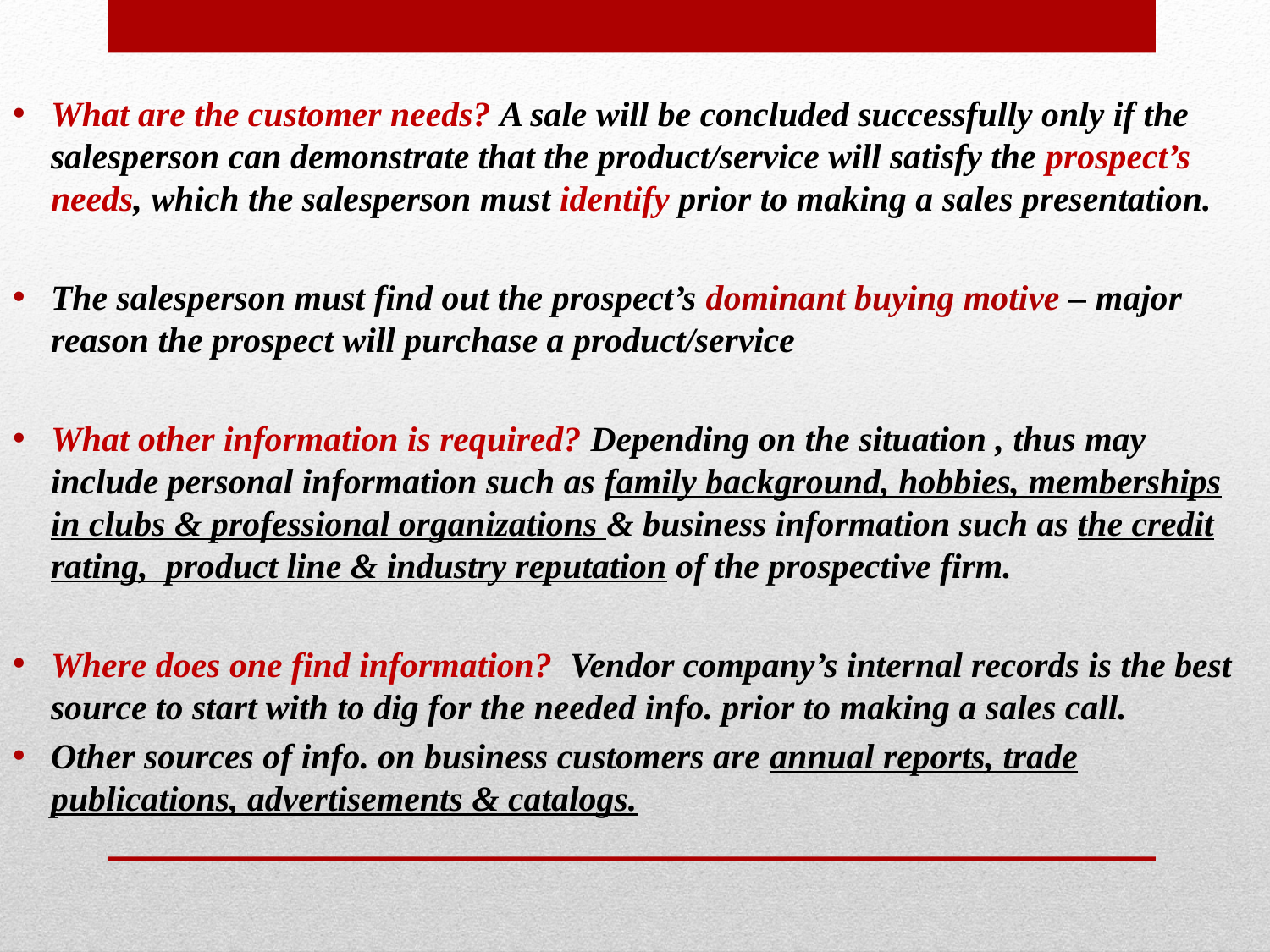

What are the customer needs? A sale will be concluded successfully only if the salesperson can demonstrate that the product/service will satisfy the prospect’s needs, which the salesperson must identify prior to making a sales presentation.

The salesperson must find out the prospect’s dominant buying motive – major reason the prospect will purchase a product/service

What other information is required? Depending on the situation , thus may include personal information such as family background, hobbies, memberships in clubs & professional organizations & business information such as the credit rating,  product line & industry reputation of the prospective firm.

Where does one find information?  Vendor company’s internal records is the best source to start with to dig for the needed info. prior to making a sales call.
Other sources of info. on business customers are annual reports, trade publications, advertisements & catalogs.